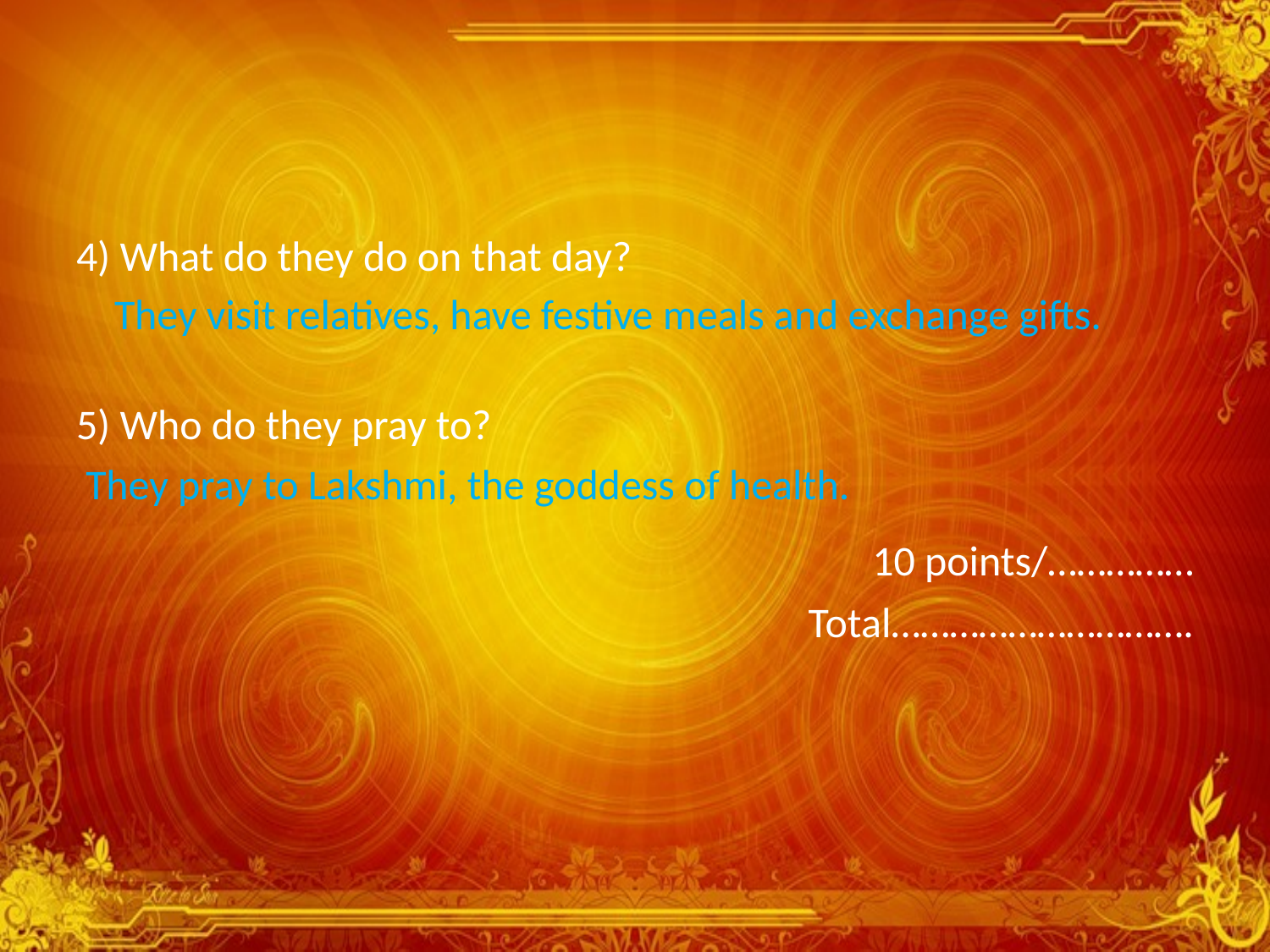

#
4) What do they do on that day?
    They visit relatives, have festive meals and exchange gifts.
5) Who do they pray to?
 They pray to Lakshmi, the goddess of health.
 10 points/……………
  Total………………………….